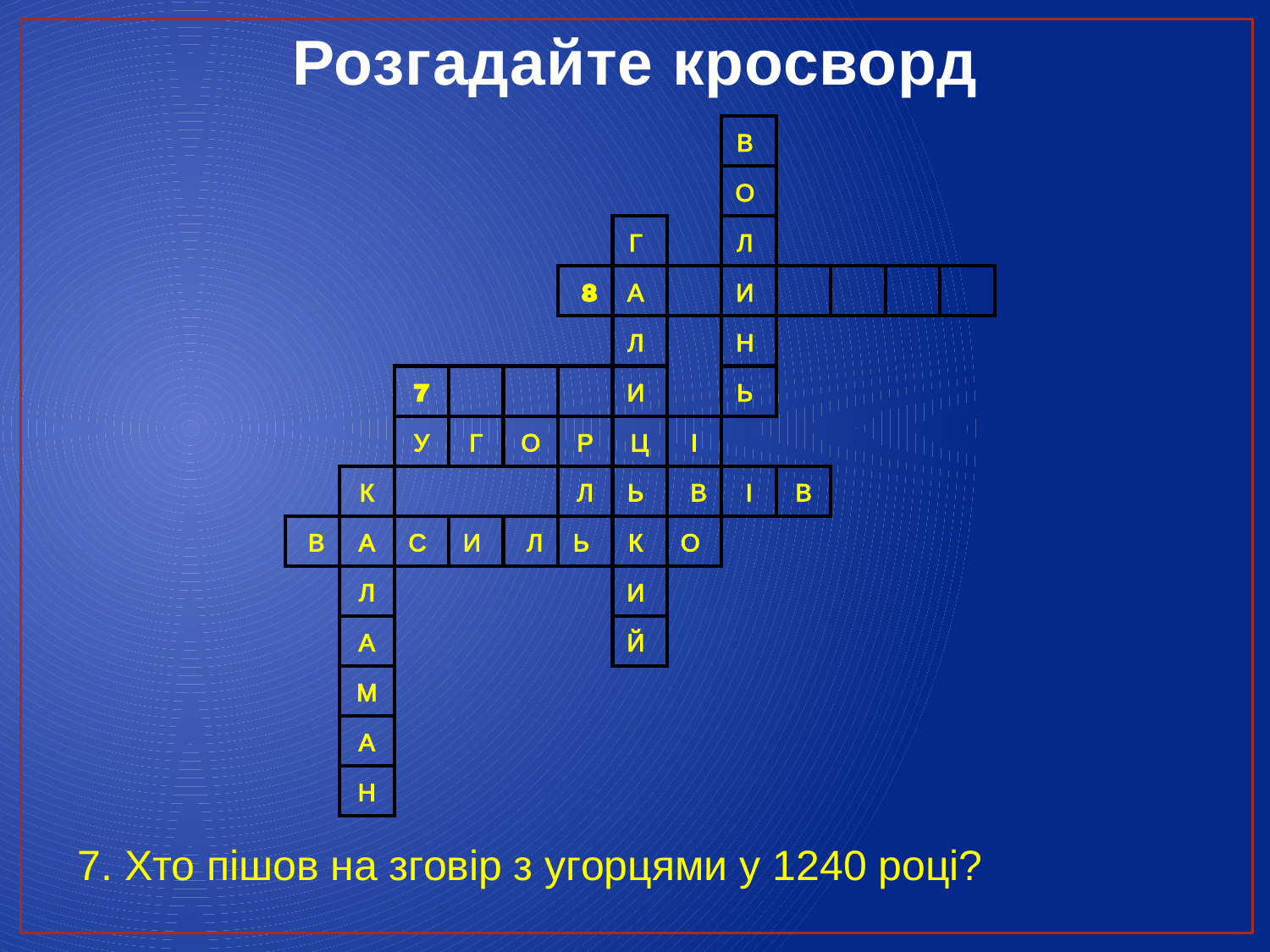

# Розгадайте кросворд
|  |  |  |  |  |  |  |  | В |  |  |  |  |
| --- | --- | --- | --- | --- | --- | --- | --- | --- | --- | --- | --- | --- |
|  |  |  |  |  |  |  |  | О |  |  |  |  |
|  |  |  |  |  |  | Г |  | Л |  |  |  |  |
|  |  |  |  |  | 8 | А |  | И |  |  |  |  |
|  |  |  |  |  |  | Л |  | Н |  |  |  |  |
|  |  | 7 |  |  |  | И |  | Ь |  |  |  |  |
|  |  | У | Г | О | Р | Ц | І |  |  |  |  |  |
|  | К |  |  |  | Л | Ь | В | І | В |  |  |  |
| В | А | С | И | Л | Ь | К | О |  |  |  |  |  |
|  | Л |  |  |  |  | И |  |  |  |  |  |  |
|  | А |  |  |  |  | Й |  |  |  |  |  |  |
|  | М |  |  |  |  |  |  |  |  |  |  |  |
|  | А |  |  |  |  |  |  |  |  |  |  |  |
|  | Н |  |  |  |  |  |  |  |  |  |  |  |
7. Хто пішов на зговір з угорцями у 1240 році?